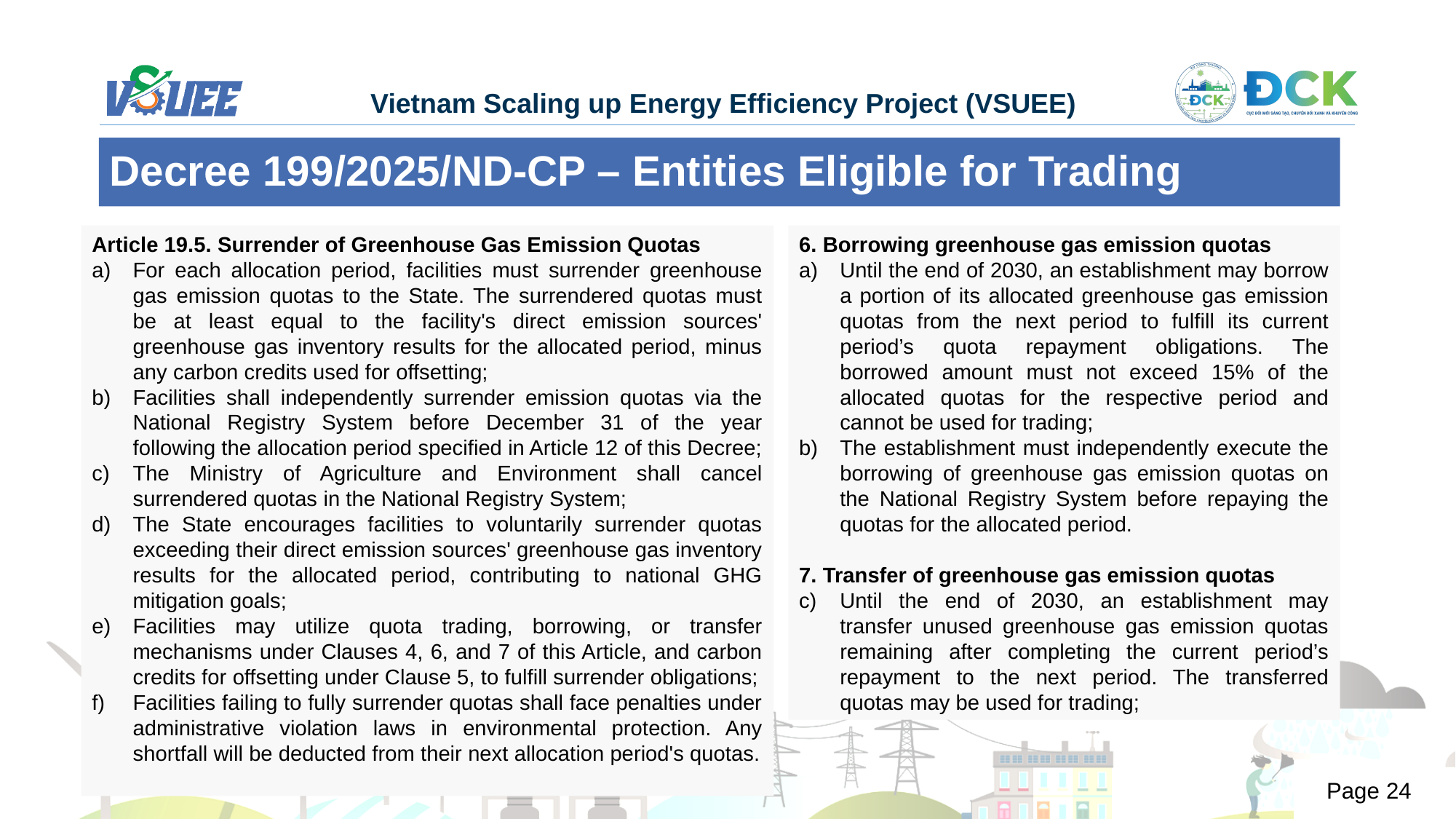

Decree 199/2025/ND-CP – Entities Eligible for Trading
Article 19.5. Surrender of Greenhouse Gas Emission Quotas
For each allocation period, facilities must surrender greenhouse gas emission quotas to the State. The surrendered quotas must be at least equal to the facility's direct emission sources' greenhouse gas inventory results for the allocated period, minus any carbon credits used for offsetting;
Facilities shall independently surrender emission quotas via the National Registry System before December 31 of the year following the allocation period specified in Article 12 of this Decree;
The Ministry of Agriculture and Environment shall cancel surrendered quotas in the National Registry System;
The State encourages facilities to voluntarily surrender quotas exceeding their direct emission sources' greenhouse gas inventory results for the allocated period, contributing to national GHG mitigation goals;
Facilities may utilize quota trading, borrowing, or transfer mechanisms under Clauses 4, 6, and 7 of this Article, and carbon credits for offsetting under Clause 5, to fulfill surrender obligations;
Facilities failing to fully surrender quotas shall face penalties under administrative violation laws in environmental protection. Any shortfall will be deducted from their next allocation period's quotas.

6. Borrowing greenhouse gas emission quotas
Until the end of 2030, an establishment may borrow a portion of its allocated greenhouse gas emission quotas from the next period to fulfill its current period’s quota repayment obligations. The borrowed amount must not exceed 15% of the allocated quotas for the respective period and cannot be used for trading;
The establishment must independently execute the borrowing of greenhouse gas emission quotas on the National Registry System before repaying the quotas for the allocated period.

7. Transfer of greenhouse gas emission quotas
Until the end of 2030, an establishment may transfer unused greenhouse gas emission quotas remaining after completing the current period’s repayment to the next period. The transferred quotas may be used for trading;
Page 24